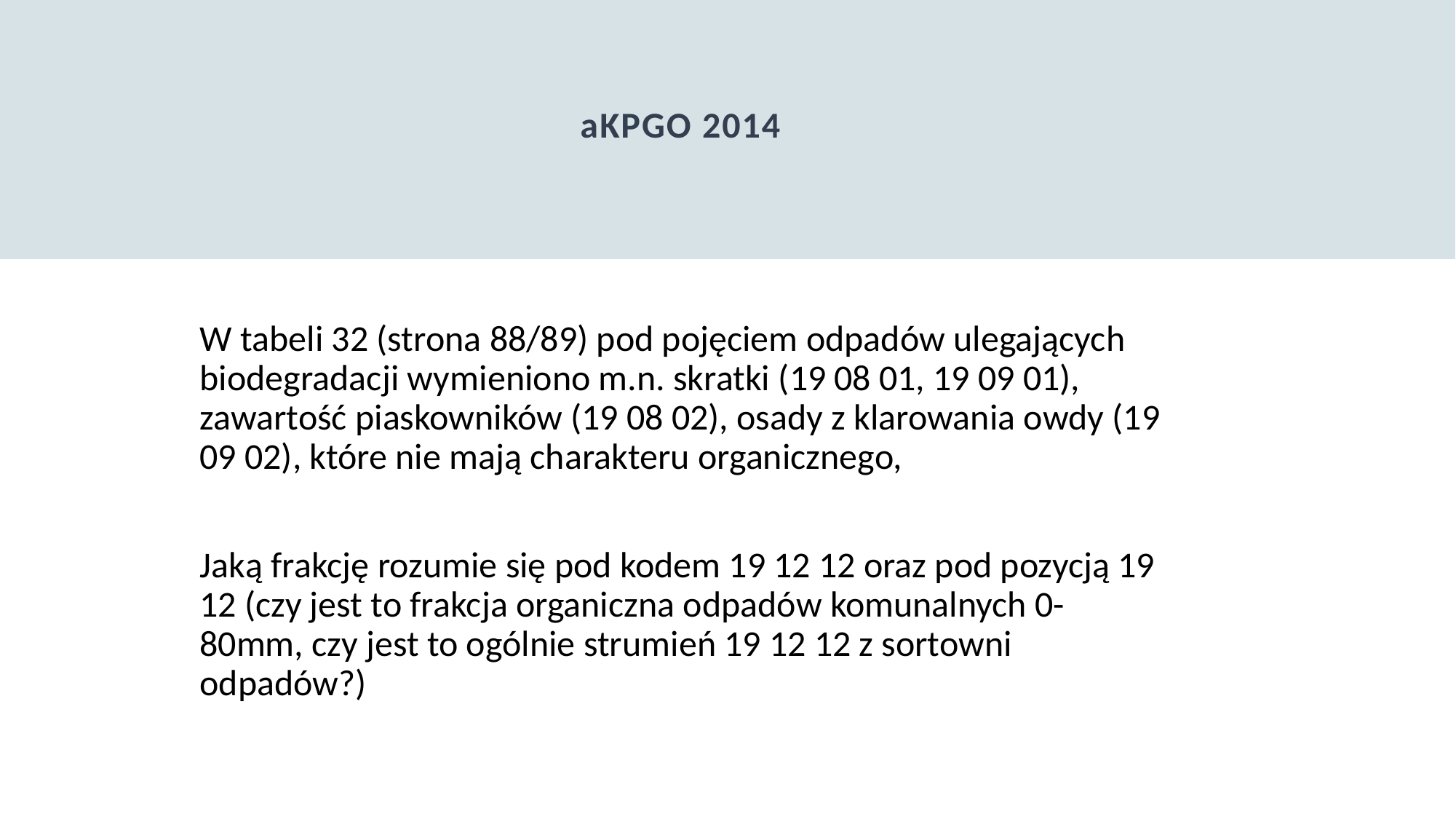

# aKPGO 2014
W tabeli 32 (strona 88/89) pod pojęciem odpadów ulegających biodegradacji wymieniono m.n. skratki (19 08 01, 19 09 01), zawartość piaskowników (19 08 02), osady z klarowania owdy (19 09 02), które nie mają charakteru organicznego,

Jaką frakcję rozumie się pod kodem 19 12 12 oraz pod pozycją 19 12 (czy jest to frakcja organiczna odpadów komunalnych 0-80mm, czy jest to ogólnie strumień 19 12 12 z sortowni odpadów?)